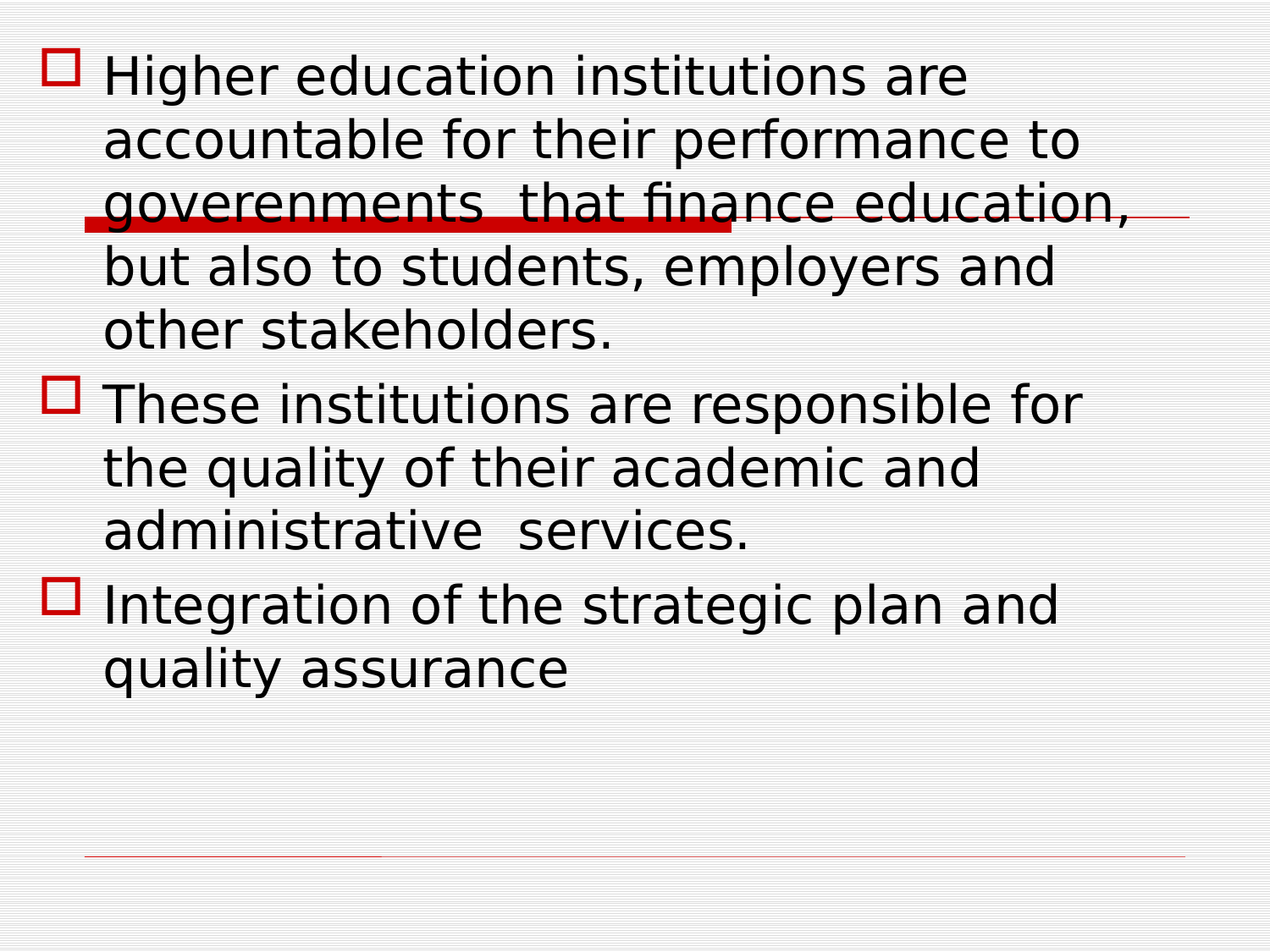

Higher education institutions are accountable for their performance to goverenments  that finance education, but also to students, employers and other stakeholders.
These institutions are responsible for the quality of their academic and administrative  services.
Integration of the strategic plan and quality assurance